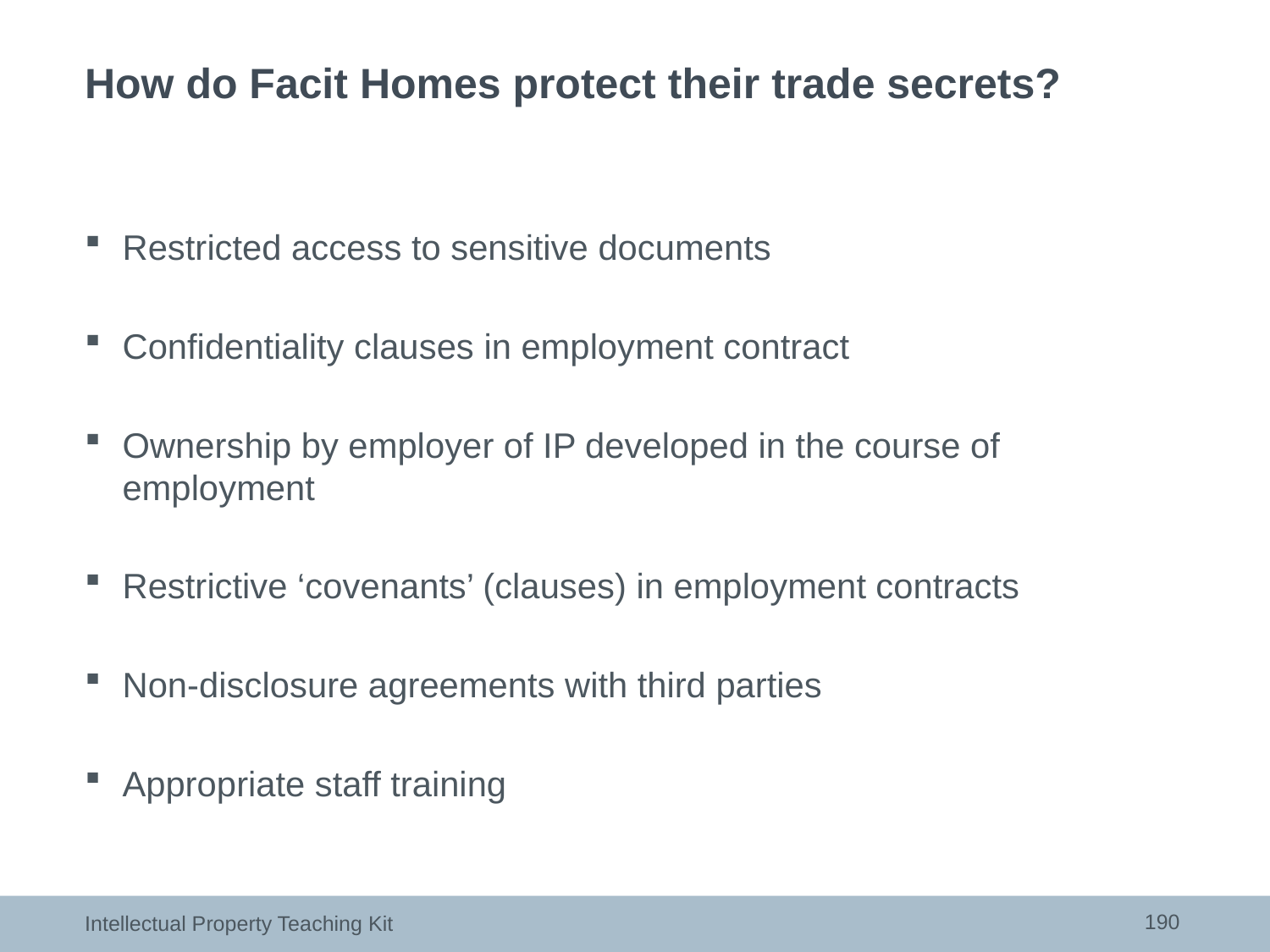

# How do Facit Homes protect their trade secrets?
Restricted access to sensitive documents

Confidentiality clauses in employment contract

Ownership by employer of IP developed in the course of employment

Restrictive ‘covenants’ (clauses) in employment contracts

Non-disclosure agreements with third parties

Appropriate staff training

190
Intellectual Property Teaching Kit